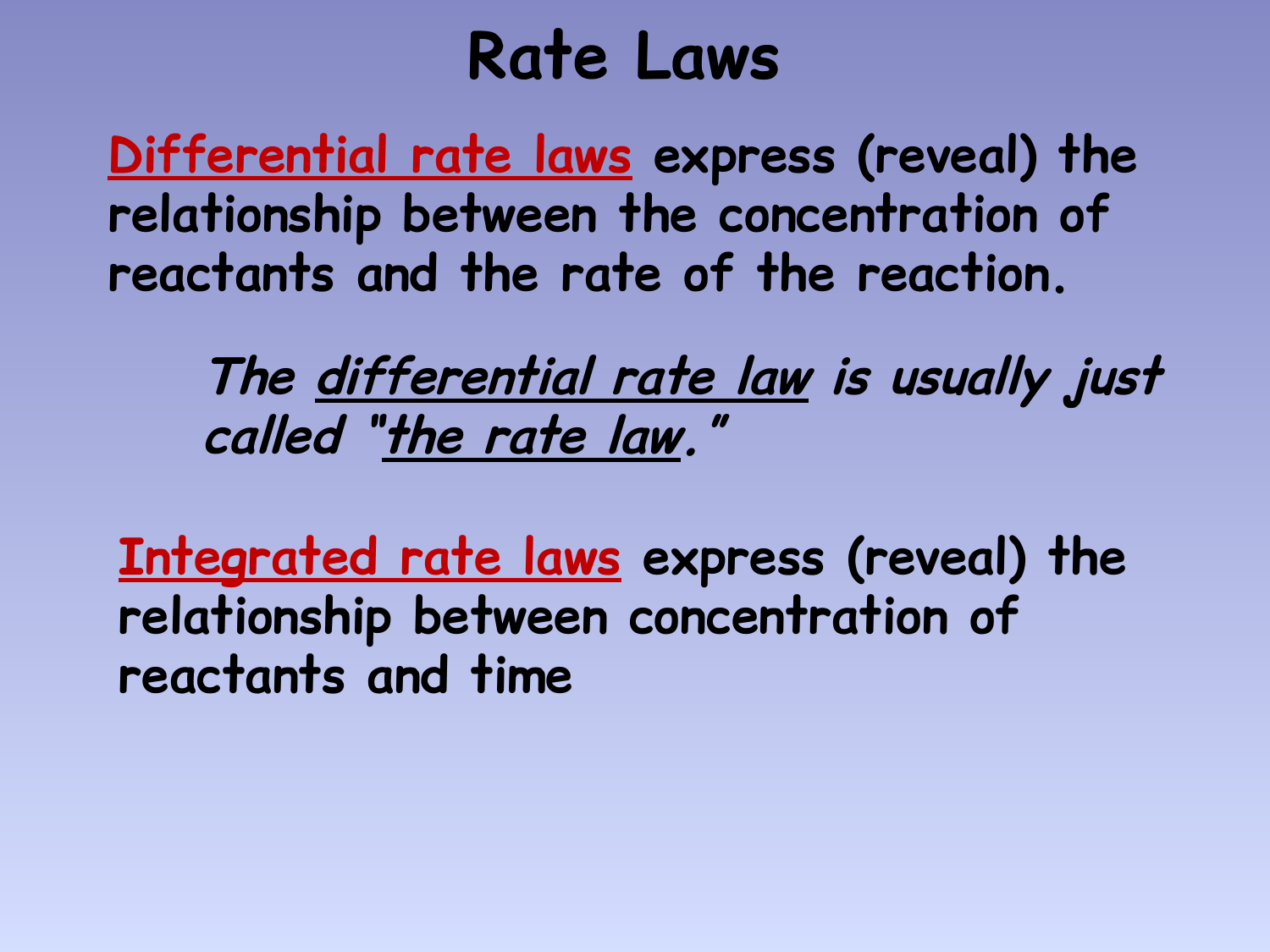

# Rate Laws
Differential rate laws express (reveal) the relationship between the concentration of reactants and the rate of the reaction.
The differential rate law is usually just called “the rate law.”
Integrated rate laws express (reveal) the relationship between concentration of reactants and time